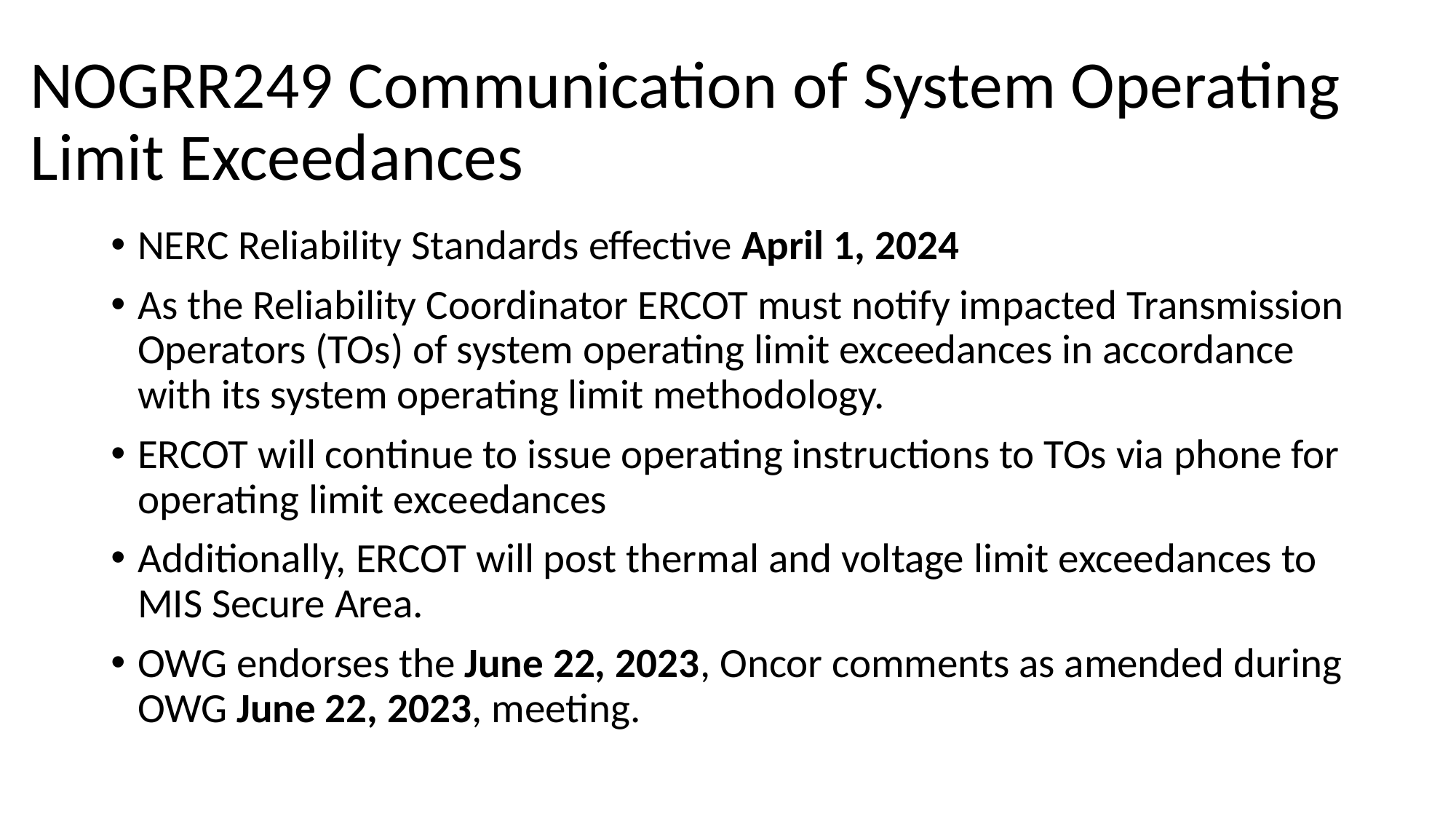

# NOGRR249 Communication of System Operating Limit Exceedances
NERC Reliability Standards effective April 1, 2024
As the Reliability Coordinator ERCOT must notify impacted Transmission Operators (TOs) of system operating limit exceedances in accordance with its system operating limit methodology.
ERCOT will continue to issue operating instructions to TOs via phone for operating limit exceedances
Additionally, ERCOT will post thermal and voltage limit exceedances to MIS Secure Area.
OWG endorses the June 22, 2023, Oncor comments as amended during OWG June 22, 2023, meeting.